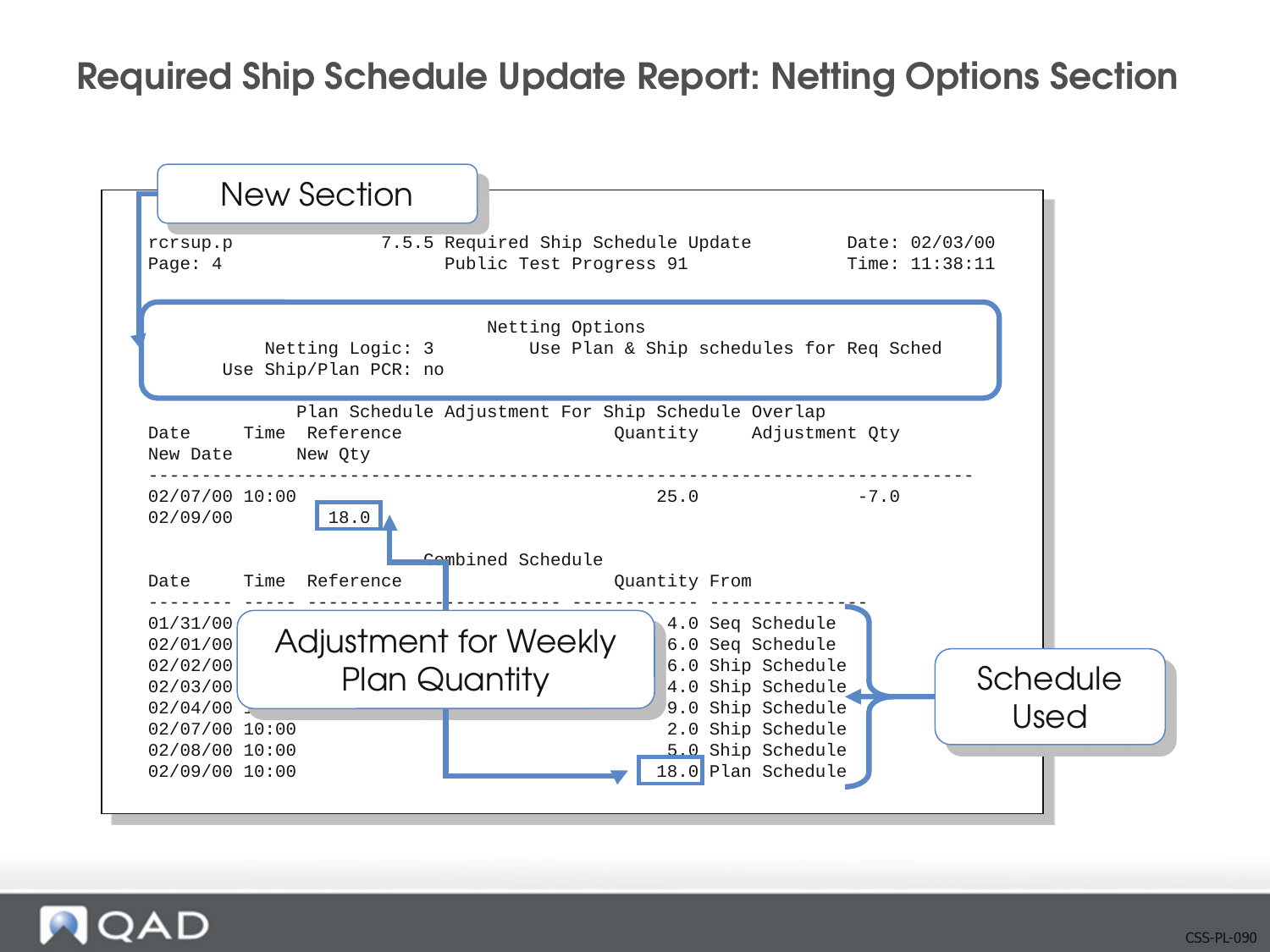

# Required Ship Schedule Update Report: Netting Options Section
New Section

rcrsup.p              7.5.5 Required Ship Schedule Update         Date: 02/03/00
Page: 4                     Public Test Progress 91               Time: 11:38:11

                                Netting Options
           Netting Logic: 3         Use Plan & Ship schedules for Req Sched
       Use Ship/Plan PCR: no

              Plan Schedule Adjustment For Ship Schedule Overlap
Date     Time  Reference                    Quantity     Adjustment Qty
New Date      New Qty
------------------------------------------------------------------------------
02/07/00 10:00                                  25.0               -7.0
02/09/00         18.0

                          Combined Schedule
Date     Time  Reference                    Quantity From
-------- ----- ------------------------ ------------ ---------------
01/31/00 10:00                                   4.0 Seq Schedule
02/01/00 10:00                                   6.0 Seq Schedule
02/02/00 10:00                                   6.0 Ship Schedule
02/03/00 10:00                                   4.0 Ship Schedule
02/04/00 10:00                                   9.0 Ship Schedule
02/07/00 10:00                                   2.0 Ship Schedule
02/08/00 10:00                                   5.0 Ship Schedule
02/09/00 10:00                                  18.0 Plan Schedule

Adjustment for Weekly
Plan Quantity
Schedule
Used

CSS-PL-090